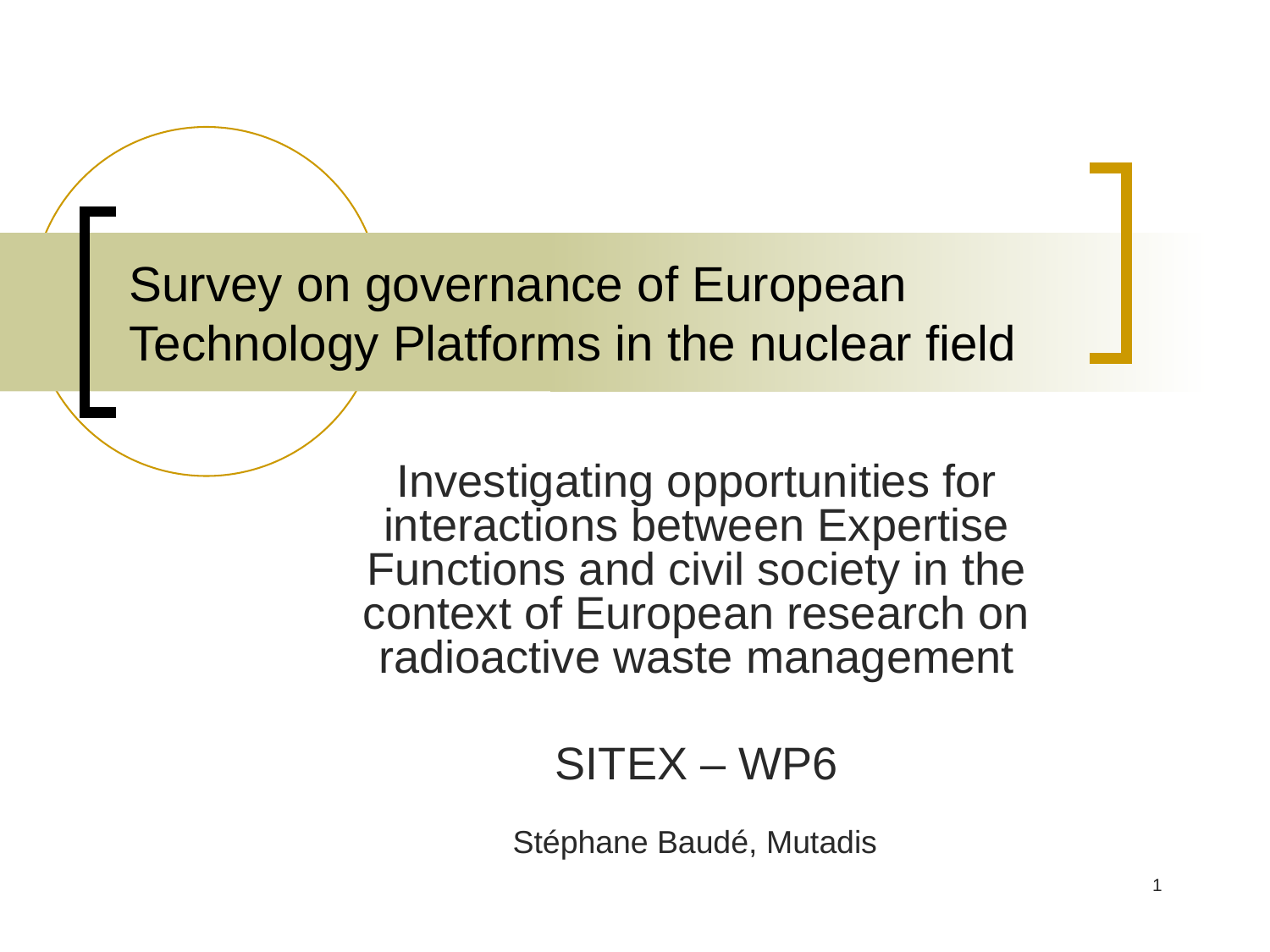

Survey on governance of European Technology Platforms in the nuclear field
Investigating opportunities for interactions between Expertise Functions and civil society in the context of European research on radioactive waste management

SITEX – WP6
Stéphane Baudé, Mutadis
1